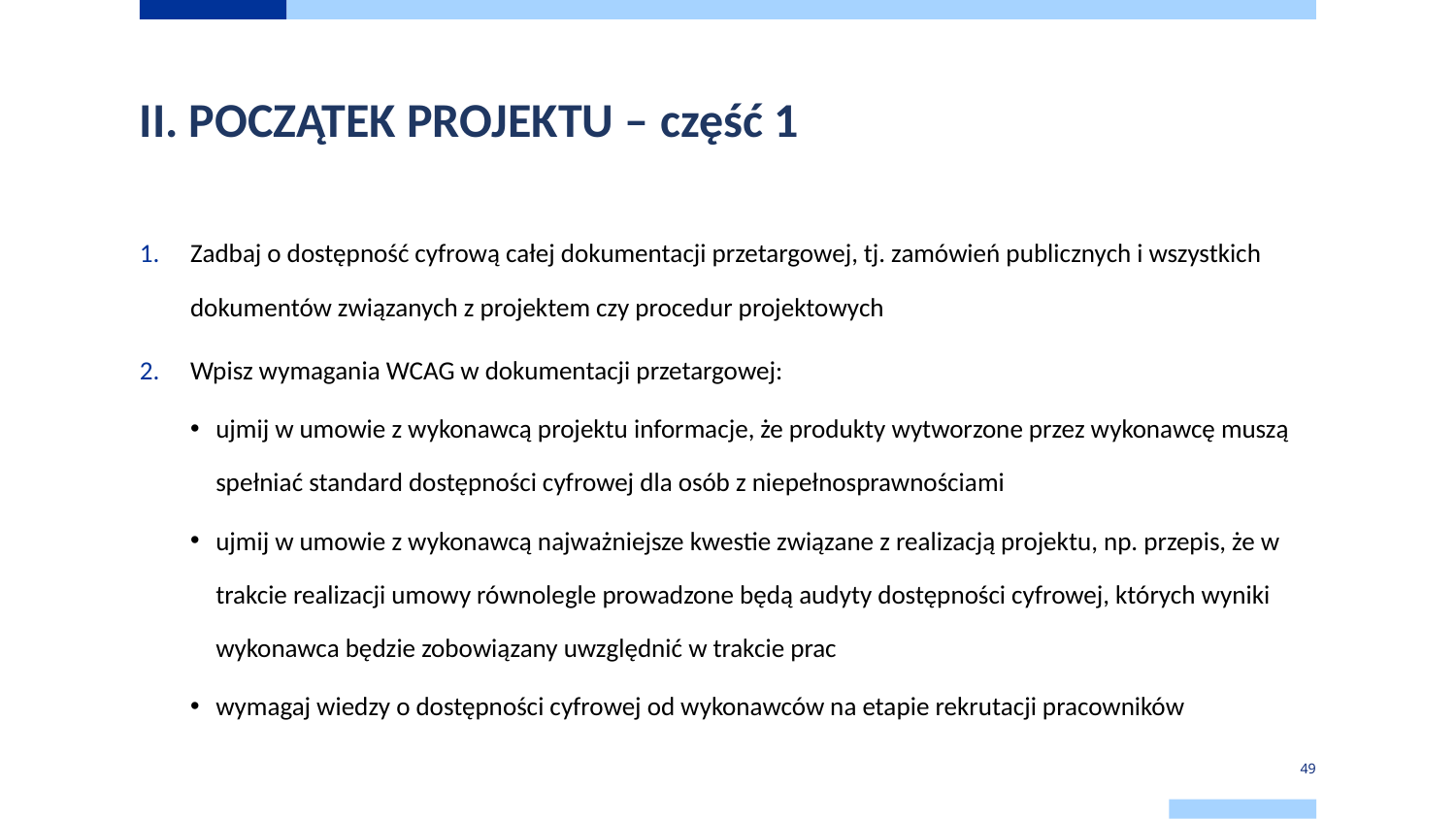

# II. POCZĄTEK PROJEKTU – część 1
Zadbaj o dostępność cyfrową całej dokumentacji przetargowej, tj. zamówień publicznych i wszystkich dokumentów związanych z projektem czy procedur projektowych
Wpisz wymagania WCAG w dokumentacji przetargowej:
ujmij w umowie z wykonawcą projektu informacje, że produkty wytworzone przez wykonawcę muszą spełniać standard dostępności cyfrowej dla osób z niepełnosprawnościami
ujmij w umowie z wykonawcą najważniejsze kwestie związane z realizacją projektu, np. przepis, że w trakcie realizacji umowy równolegle prowadzone będą audyty dostępności cyfrowej, których wyniki wykonawca będzie zobowiązany uwzględnić w trakcie prac
wymagaj wiedzy o dostępności cyfrowej od wykonawców na etapie rekrutacji pracowników

49